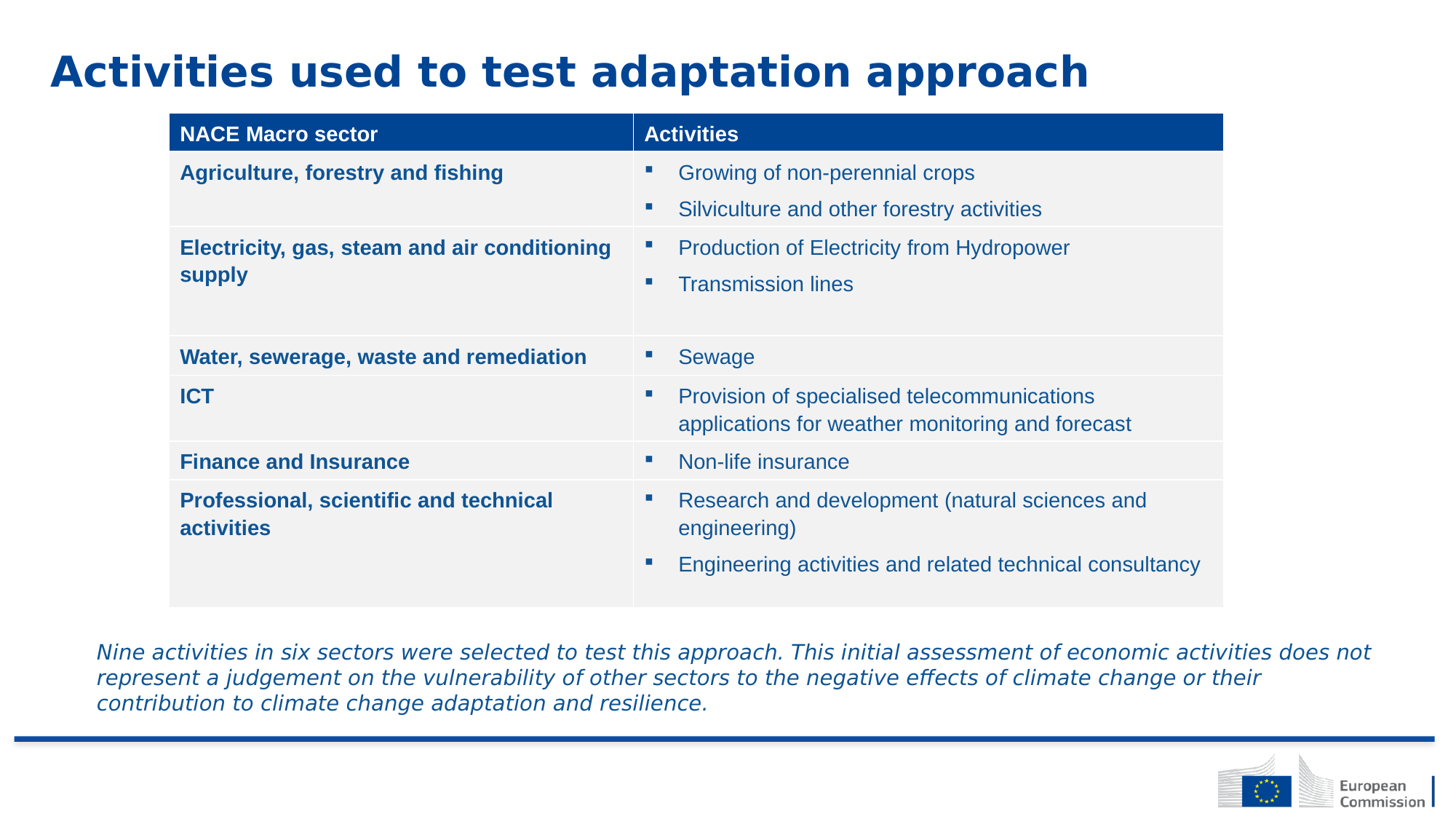

# Activities used to test adaptation approach
| NACE Macro sector | Activities |
| --- | --- |
| Agriculture, forestry and fishing | Growing of non-perennial crops Silviculture and other forestry activities |
| Electricity, gas, steam and air conditioning supply | Production of Electricity from Hydropower Transmission lines |
| Water, sewerage, waste and remediation | Sewage |
| ICT | Provision of specialised telecommunications applications for weather monitoring and forecast |
| Finance and Insurance | Non-life insurance |
| Professional, scientific and technical activities | Research and development (natural sciences and engineering) Engineering activities and related technical consultancy |
Nine activities in six sectors were selected to test this approach. This initial assessment of economic activities does not represent a judgement on the vulnerability of other sectors to the negative effects of climate change or their contribution to climate change adaptation and resilience.